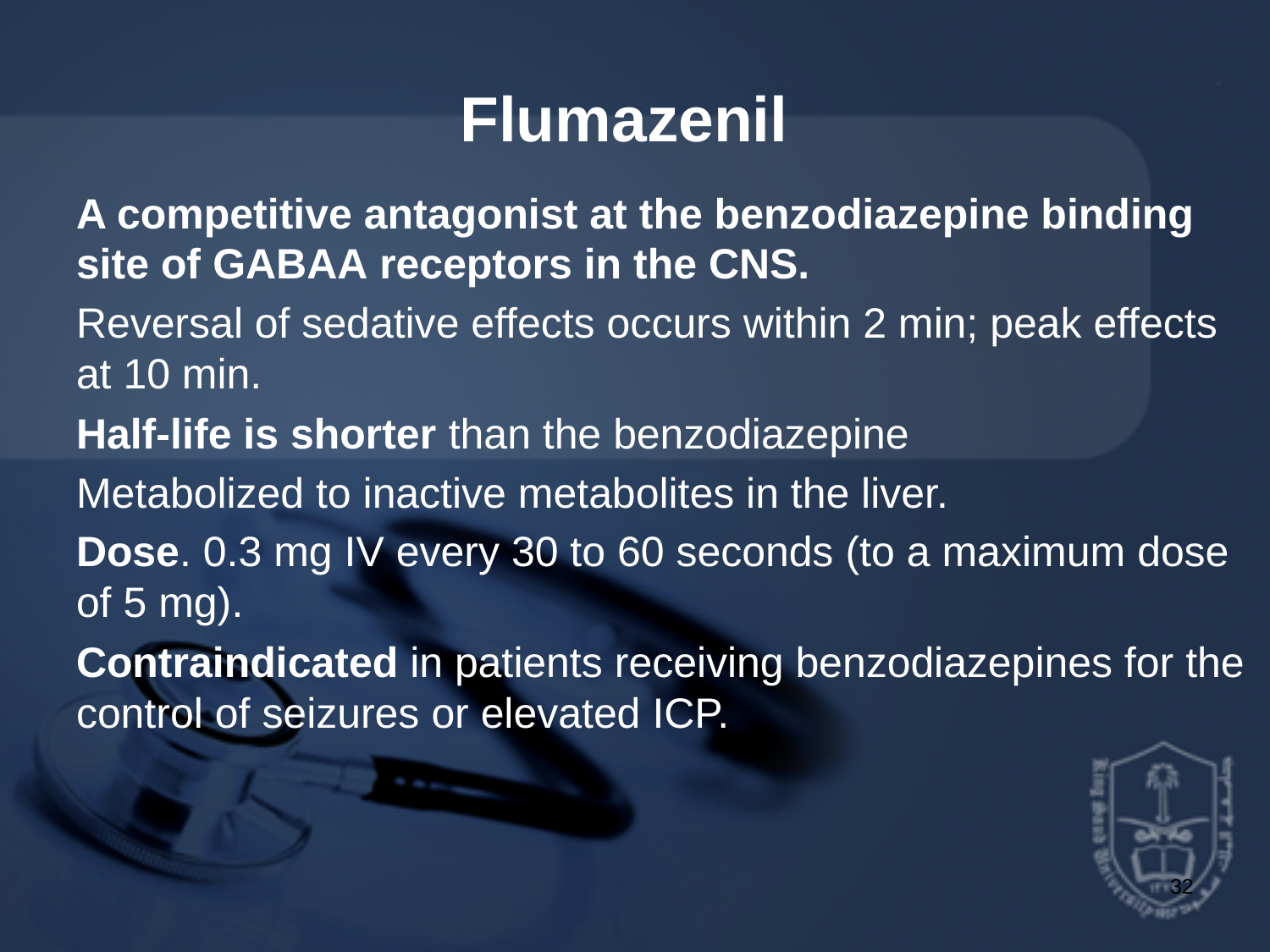

# Flumazenil
A competitive antagonist at the benzodiazepine binding site of GABAA receptors in the CNS.
Reversal of sedative effects occurs within 2 min; peak effects at 10 min.
Half-life is shorter than the benzodiazepine
Metabolized to inactive metabolites in the liver.
Dose. 0.3 mg IV every 30 to 60 seconds (to a maximum dose of 5 mg).
Contraindicated in patients receiving benzodiazepines for the control of seizures or elevated ICP.

32